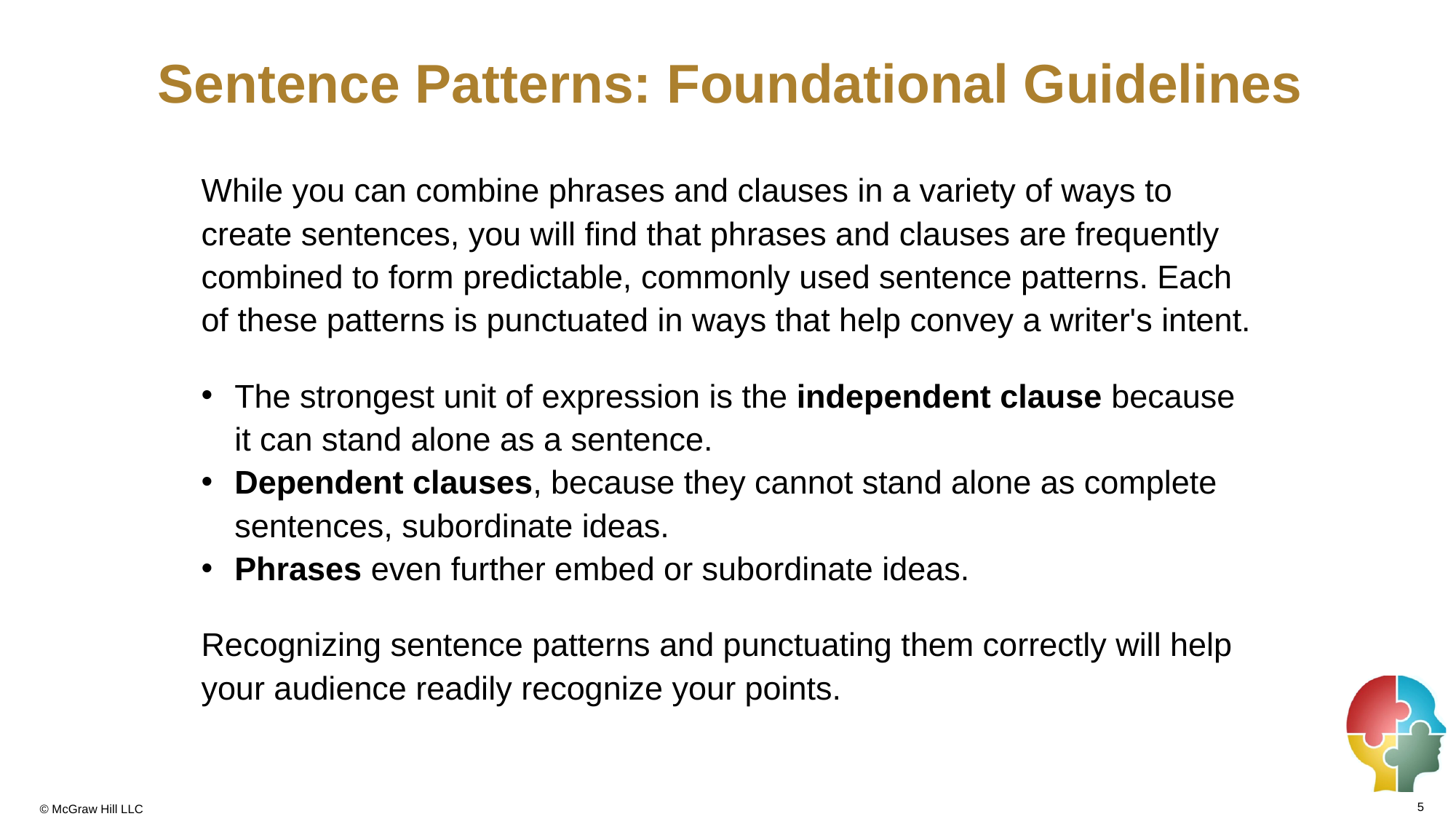

# Sentence Patterns: Foundational Guidelines
While you can combine phrases and clauses in a variety of ways to create sentences, you will find that phrases and clauses are frequently combined to form predictable, commonly used sentence patterns. Each of these patterns is punctuated in ways that help convey a writer's intent.
The strongest unit of expression is the independent clause because it can stand alone as a sentence.
Dependent clauses, because they cannot stand alone as complete sentences, subordinate ideas.
Phrases even further embed or subordinate ideas.
Recognizing sentence patterns and punctuating them correctly will help your audience readily recognize your points.
5